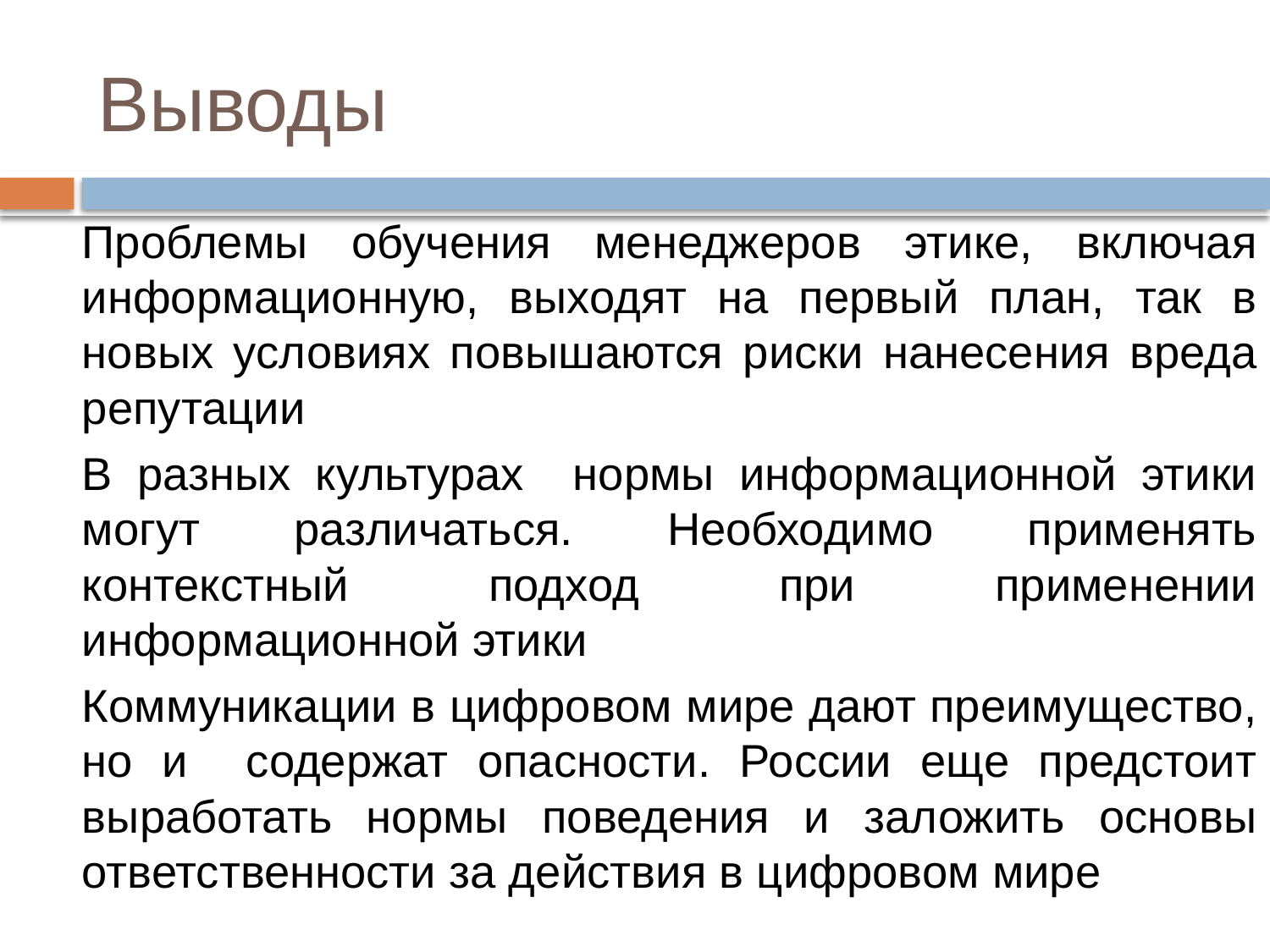

# Выводы
Проблемы обучения менеджеров этике, включая информационную, выходят на первый план, так в новых условиях повышаются риски нанесения вреда репутации
В разных культурах  нормы информационной этики могут различаться. Необходимо применять контекстный подход при применении информационной этики
Коммуникации в цифровом мире дают преимущество, но и  содержат опасности. России еще предстоит выработать нормы поведения и заложить основы ответственности за действия в цифровом мире